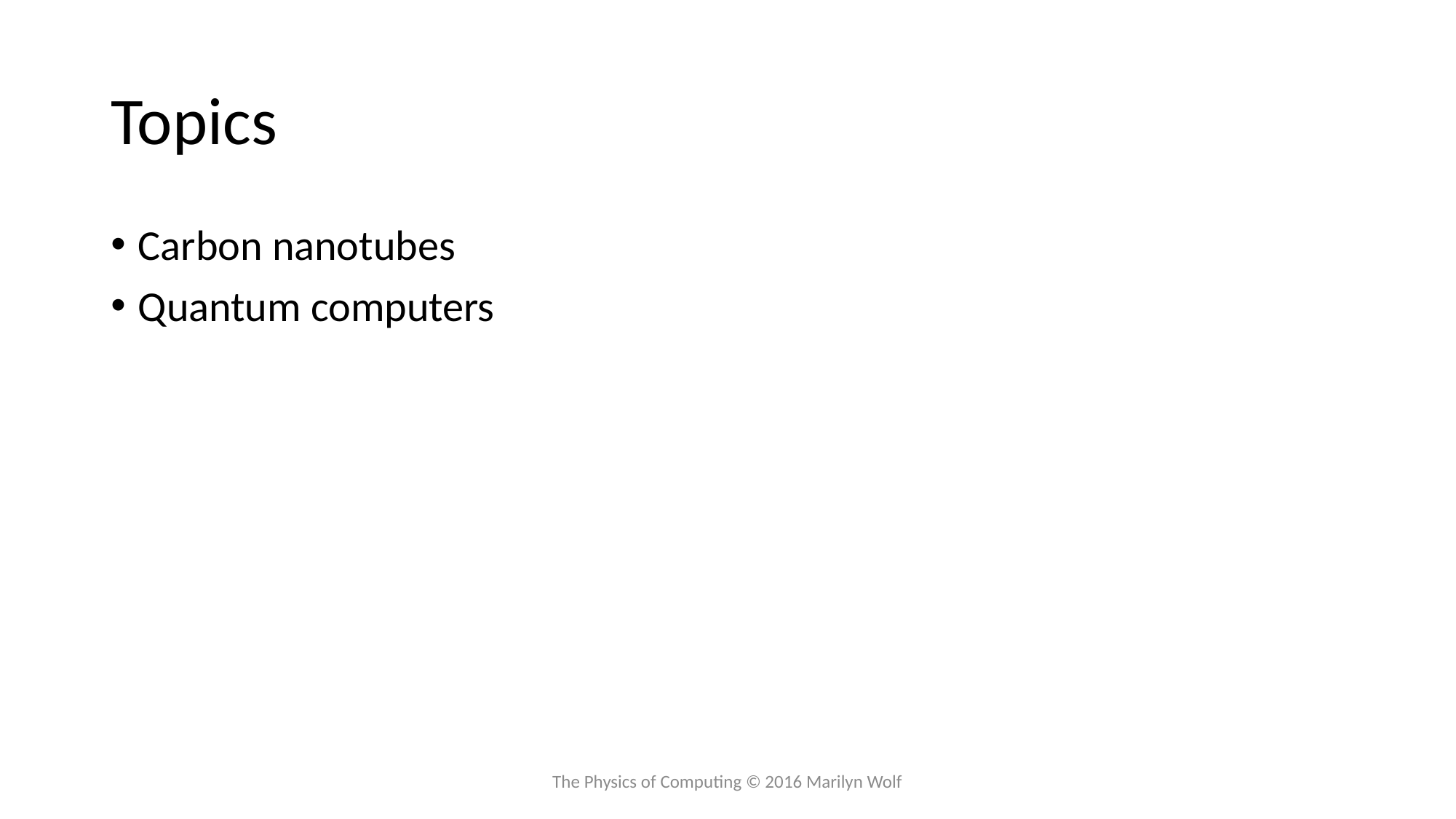

# Topics
Carbon nanotubes
Quantum computers
The Physics of Computing © 2016 Marilyn Wolf